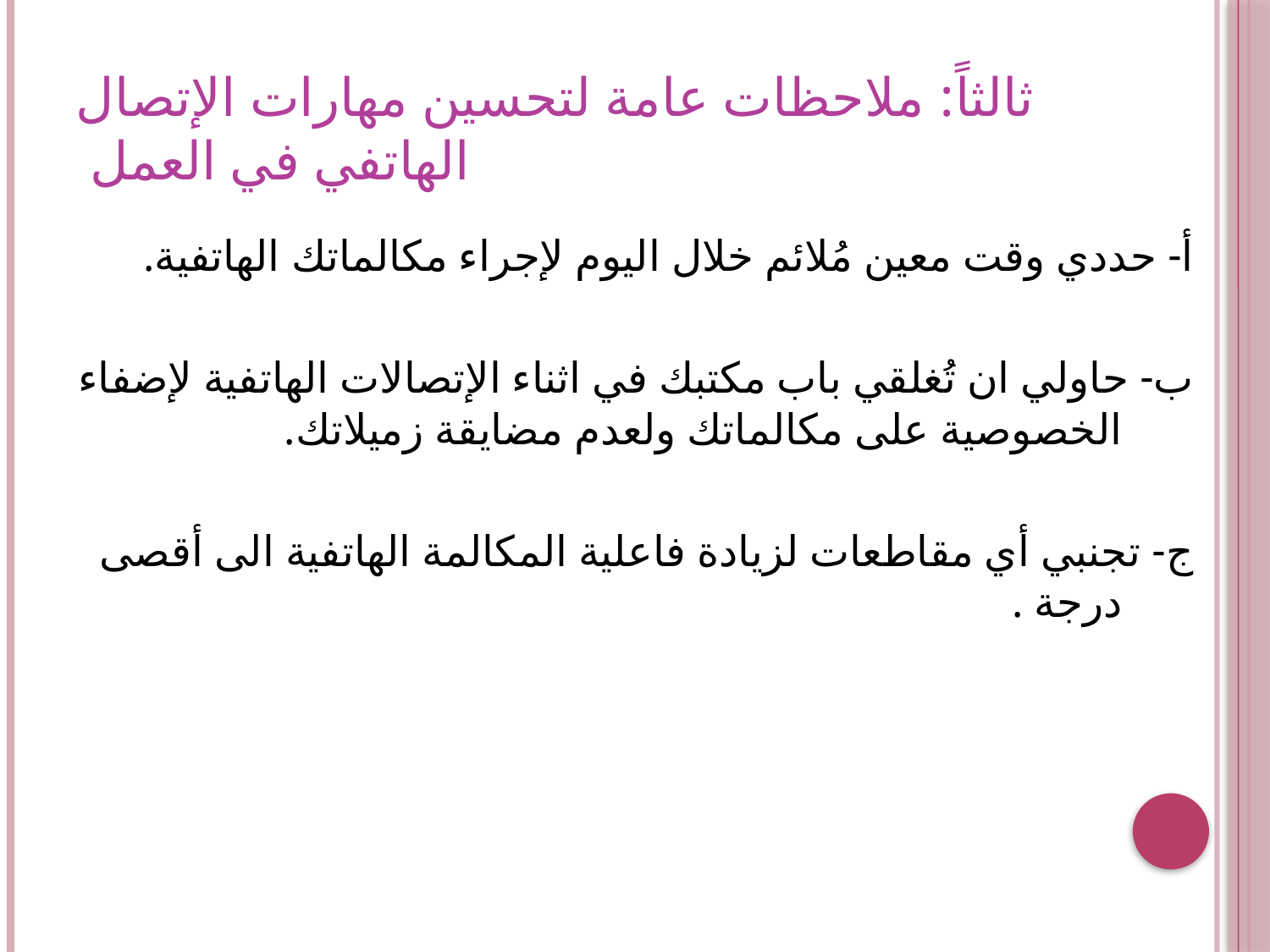

# ثالثاً: ملاحظات عامة لتحسين مهارات الإتصال الهاتفي في العمل
أ- حددي وقت معين مُلائم خلال اليوم لإجراء مكالماتك الهاتفية.

ب- حاولي ان تُغلقي باب مكتبك في اثناء الإتصالات الهاتفية لإضفاء الخصوصية على مكالماتك ولعدم مضايقة زميلاتك.

ج- تجنبي أي مقاطعات لزيادة فاعلية المكالمة الهاتفية الى أقصى درجة .